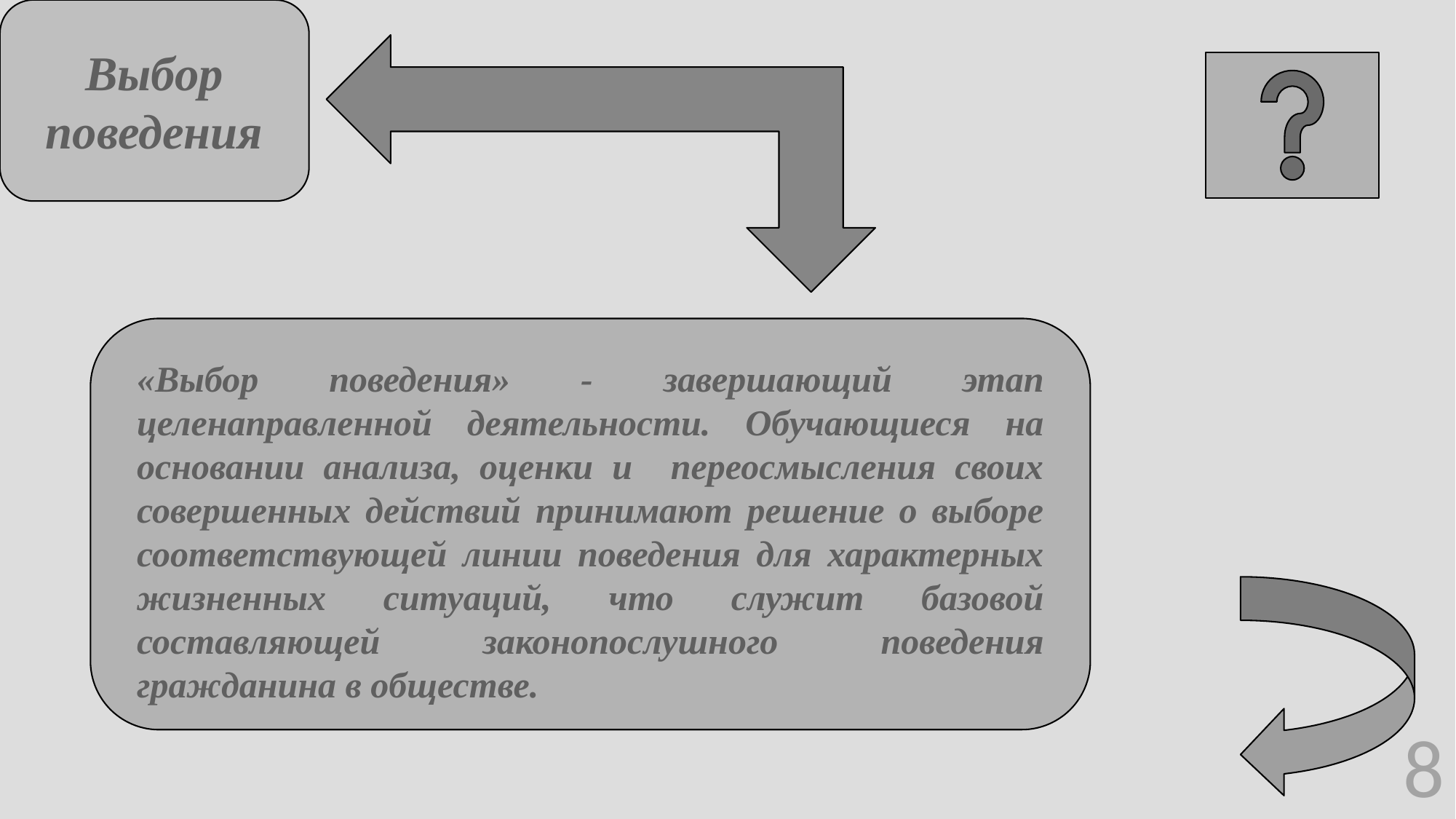

Выбор поведения

«Выбор поведения» - завершающий этап целенаправленной деятельности. Обучающиеся на основании анализа, оценки и  переосмысления своих совершенных действий принимают решение о выборе соответствующей линии поведения для характерных жизненных ситуаций, что служит базовой составляющей законопослушного поведения гражданина в обществе.

8